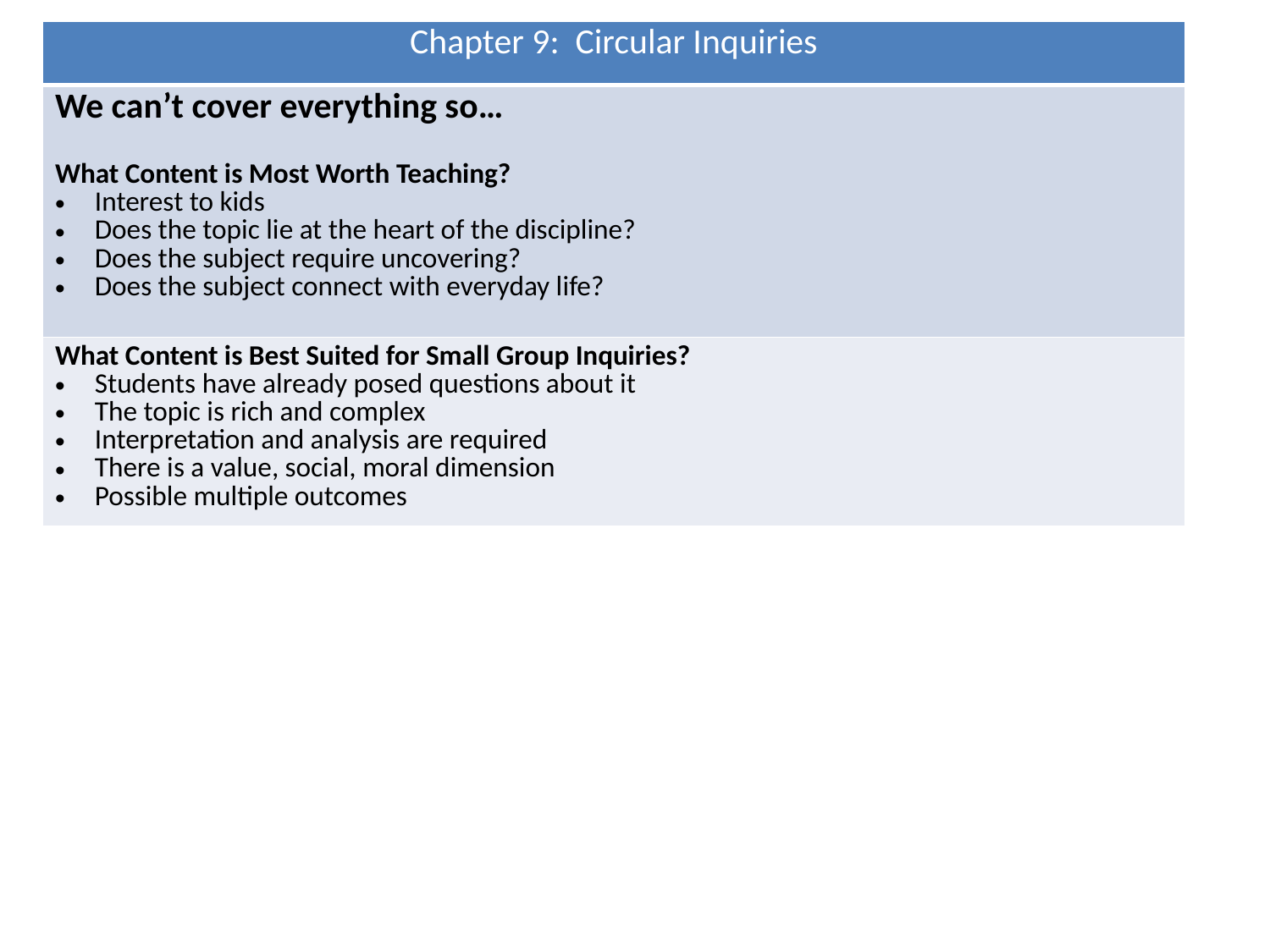

| Chapter 9: Circular Inquiries |
| --- |
| We can’t cover everything so… What Content is Most Worth Teaching? Interest to kids Does the topic lie at the heart of the discipline? Does the subject require uncovering? Does the subject connect with everyday life? |
| What Content is Best Suited for Small Group Inquiries? Students have already posed questions about it The topic is rich and complex Interpretation and analysis are required There is a value, social, moral dimension Possible multiple outcomes |